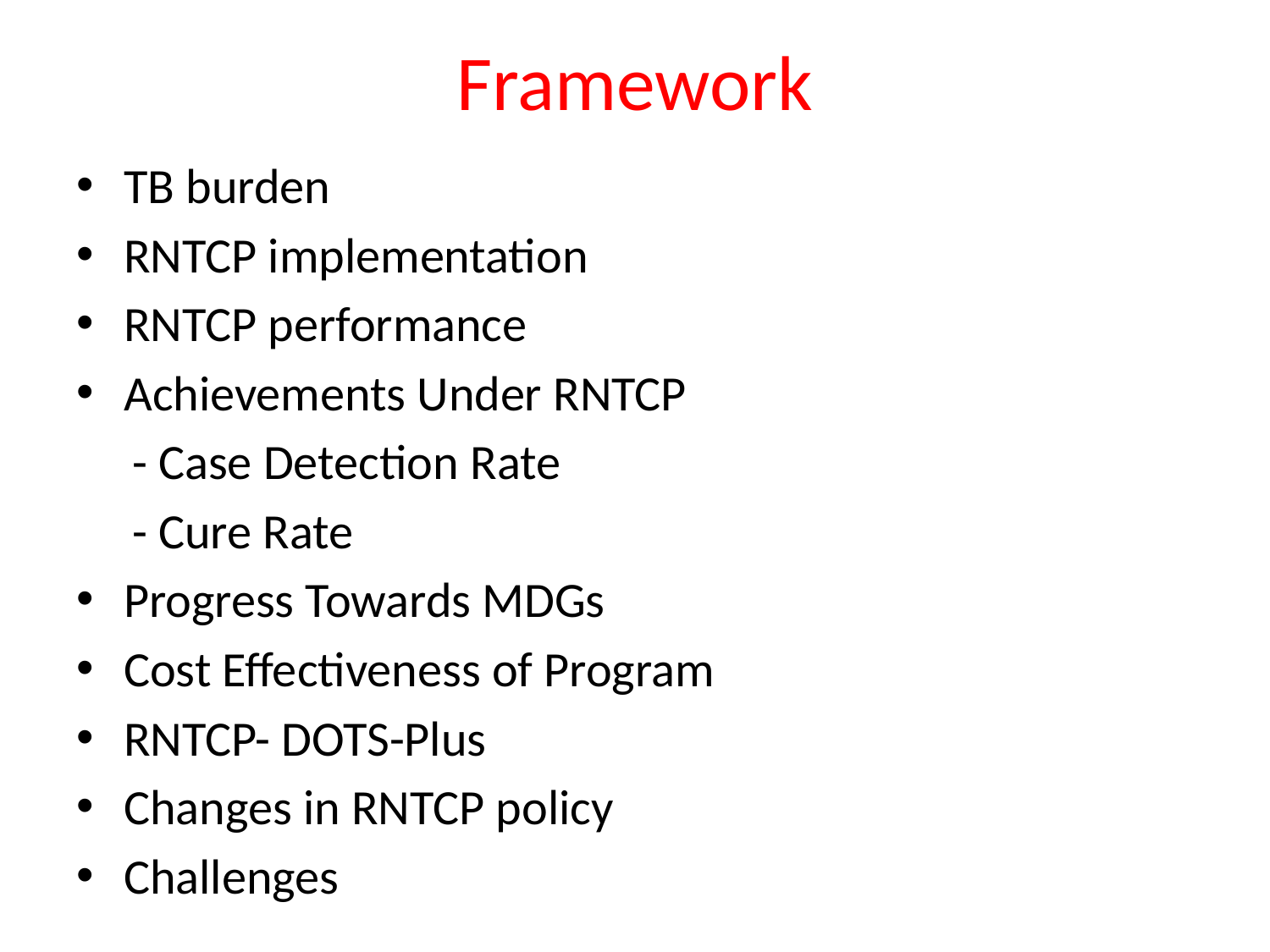

# Framework
TB burden
RNTCP implementation
RNTCP performance
Achievements Under RNTCP
     - Case Detection Rate
     - Cure Rate
Progress Towards MDGs
Cost Effectiveness of Program
RNTCP- DOTS-Plus
Changes in RNTCP policy
Challenges